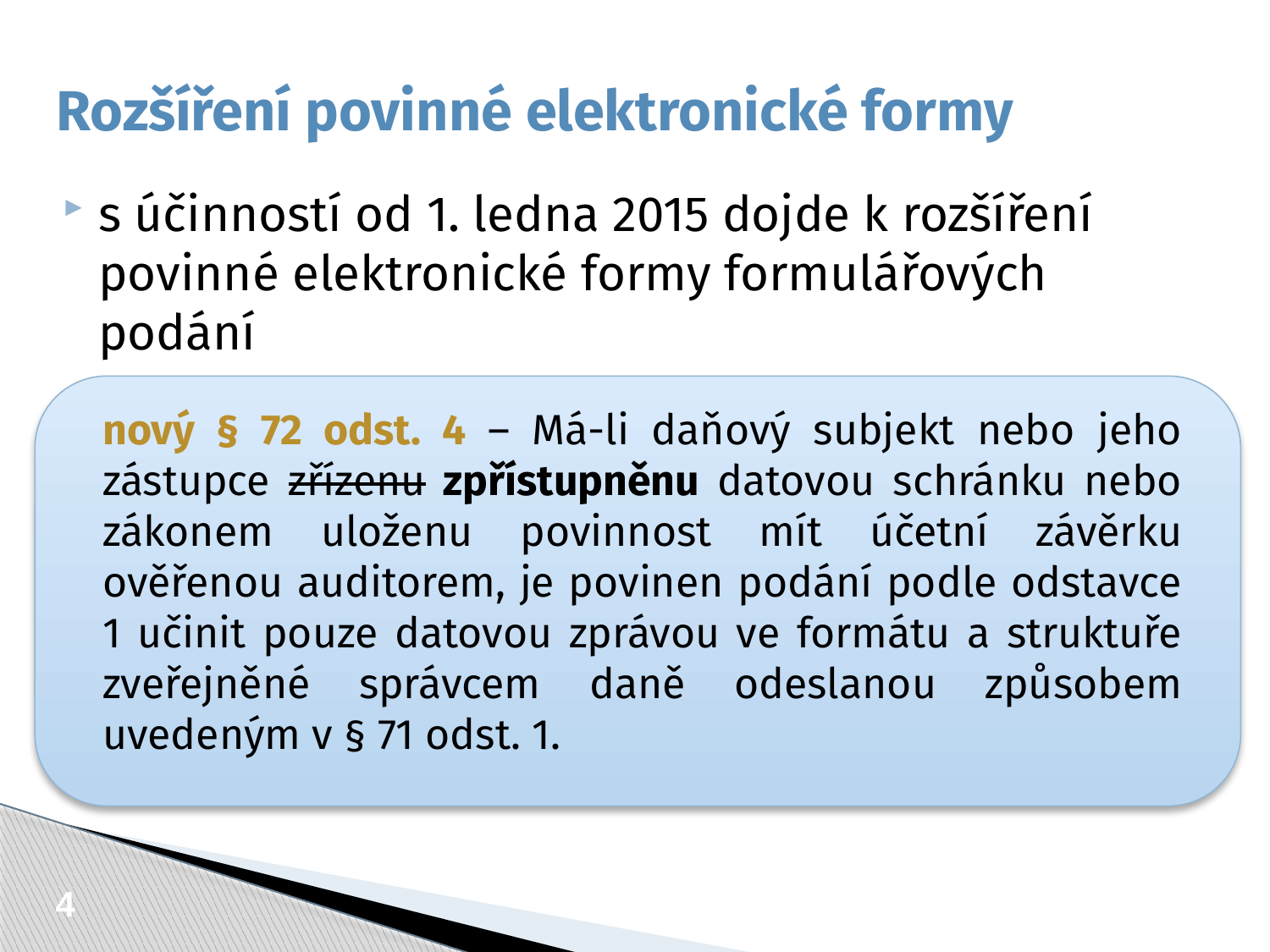

# Rozšíření povinné elektronické formy
s účinností od 1. ledna 2015 dojde k rozšíření povinné elektronické formy formulářových podání

nový § 72 odst. 4 – Má-li daňový subjekt nebo jeho zástupce zřízenu zpřístupněnu datovou schránku nebo zákonem uloženu povinnost mít účetní závěrku ověřenou auditorem, je povinen podání podle odstavce 1 učinit pouze datovou zprávou ve formátu a struktuře zveřejněné správcem daně odeslanou způsobem uvedeným v § 71 odst. 1.

4